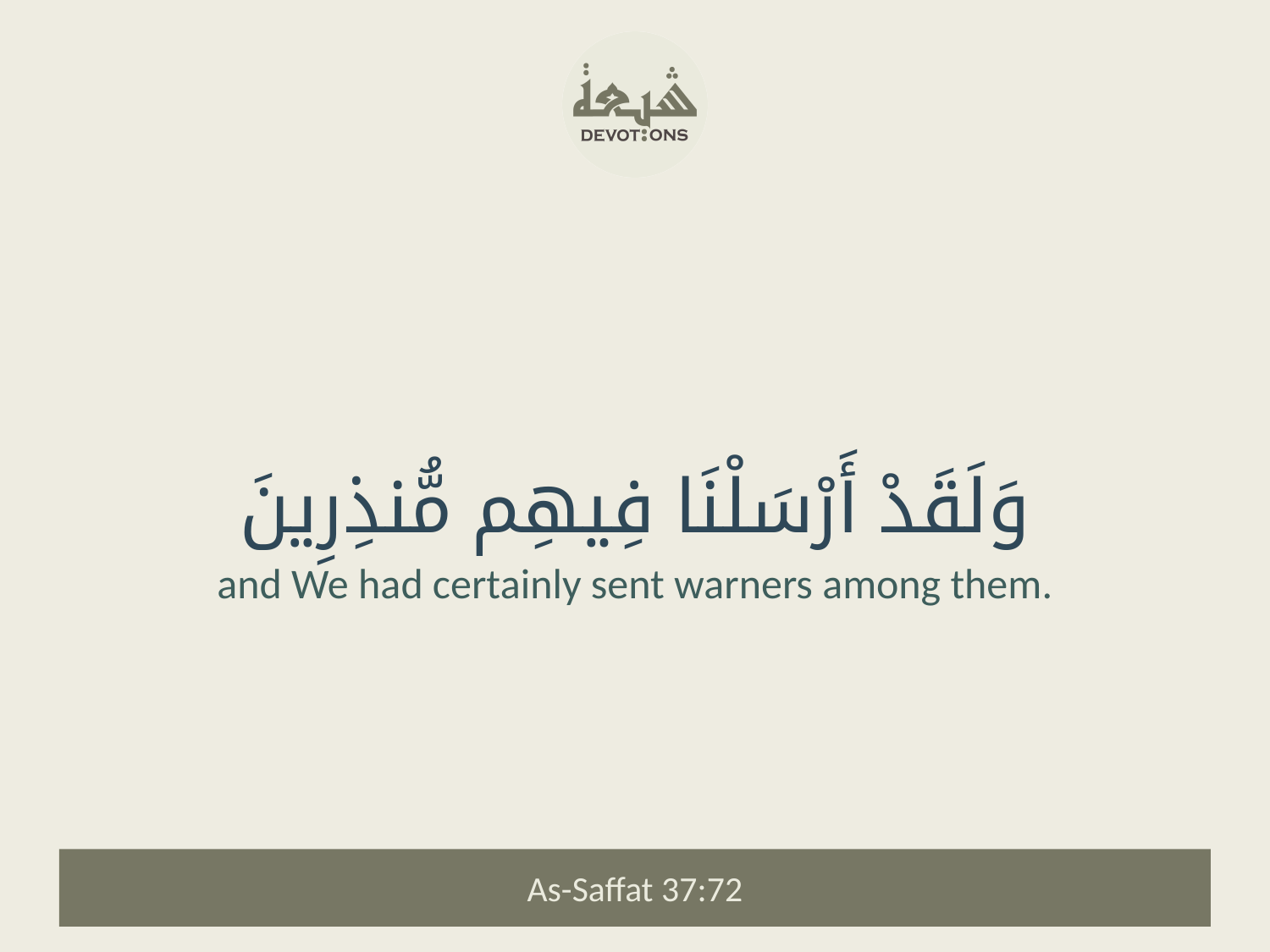

وَلَقَدْ أَرْسَلْنَا فِيهِم مُّنذِرِينَ
and We had certainly sent warners among them.
As-Saffat 37:72